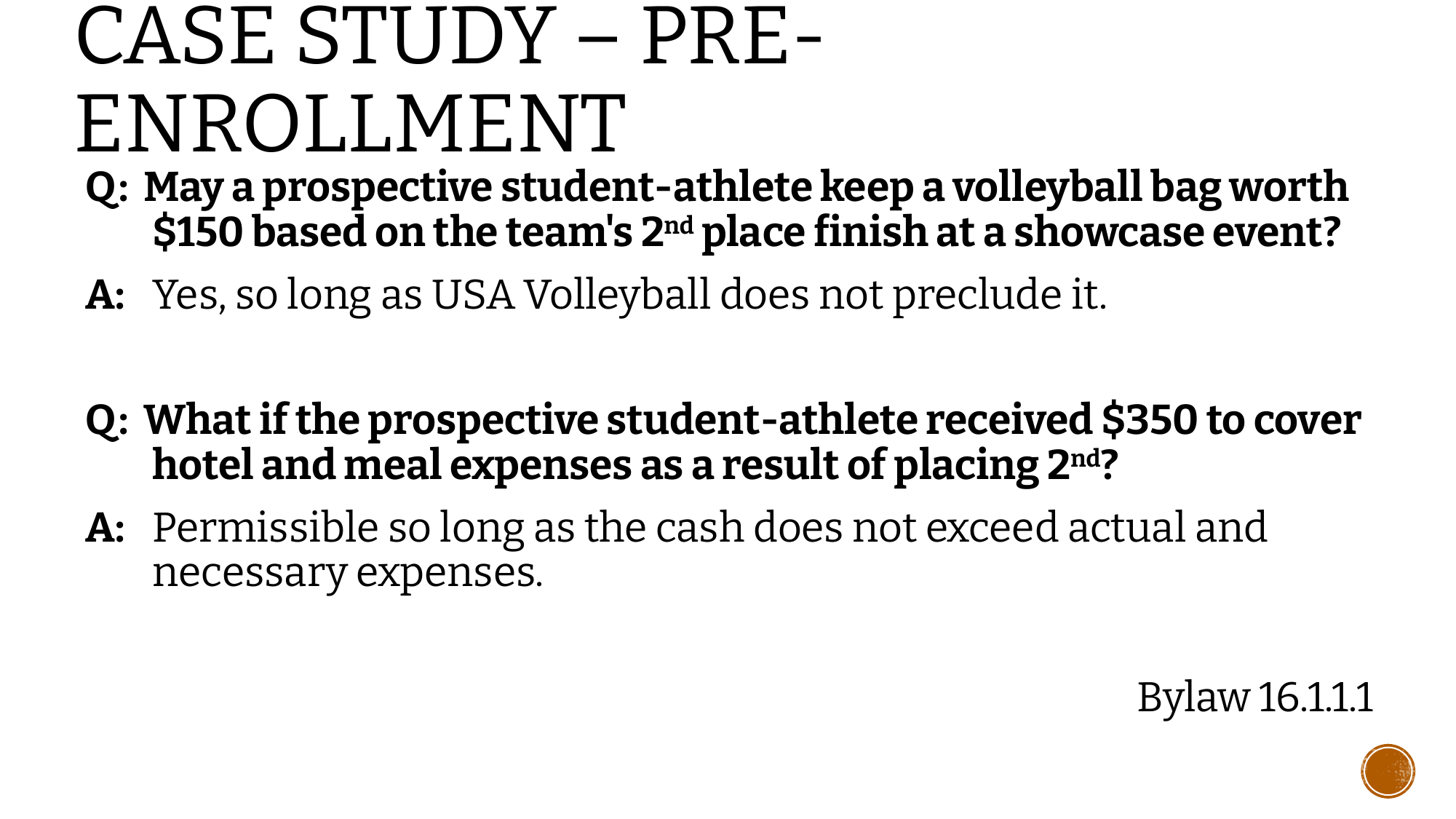

# Case Study – Pre-Enrollment
Q:  May a prospective student-athlete keep a volleyball bag worth $150 based on the team's 2nd place finish at a showcase event?
A:  	Yes, so long as USA Volleyball does not preclude it.

Q:  What if the prospective student-athlete received $350 to cover hotel and meal expenses as a result of placing 2nd?
A:  	Permissible so long as the cash does not exceed actual and necessary expenses.

									  Bylaw 16.1.1.1